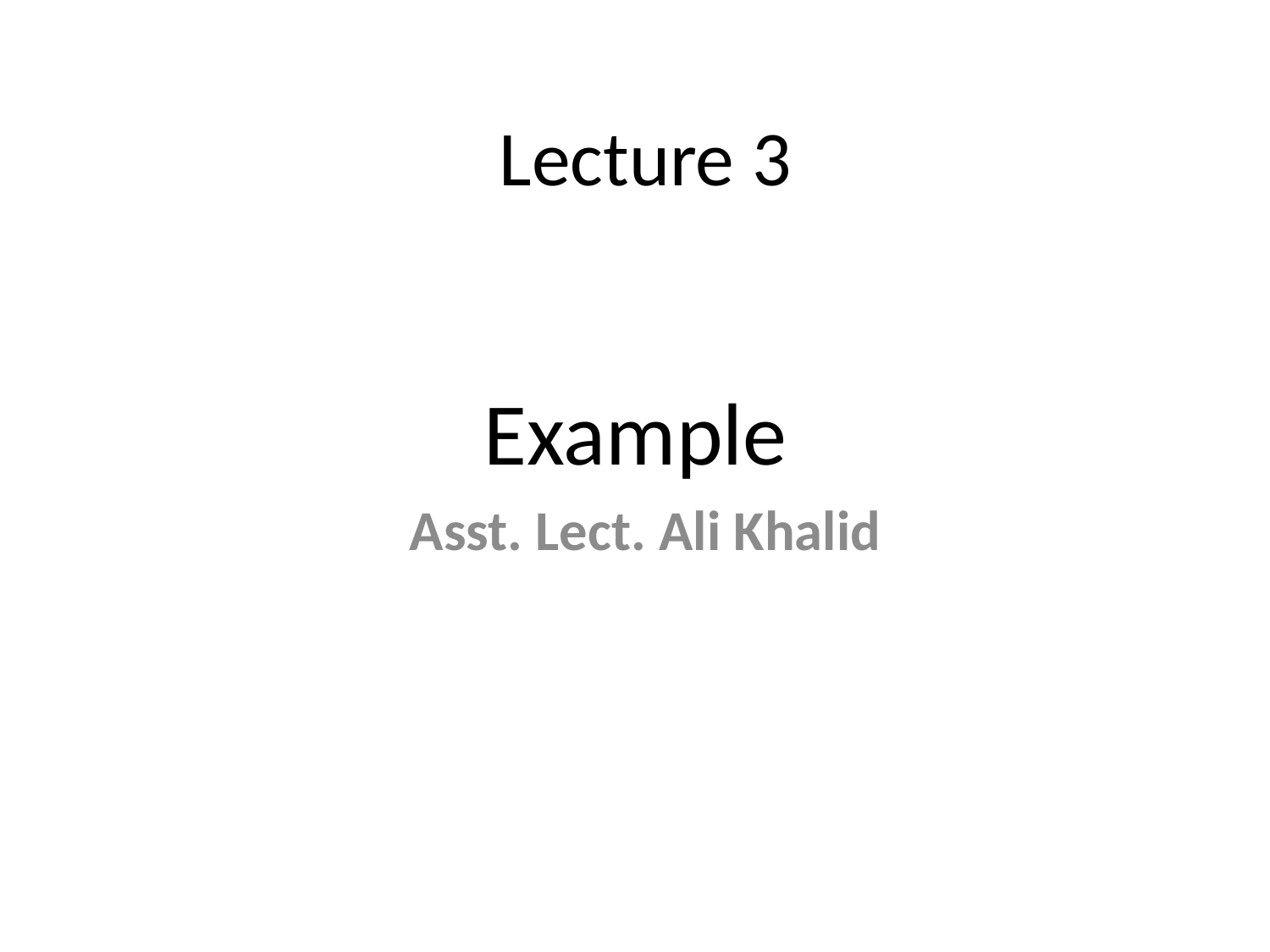

# Lecture 3
Example
Asst. Lect. Ali Khalid